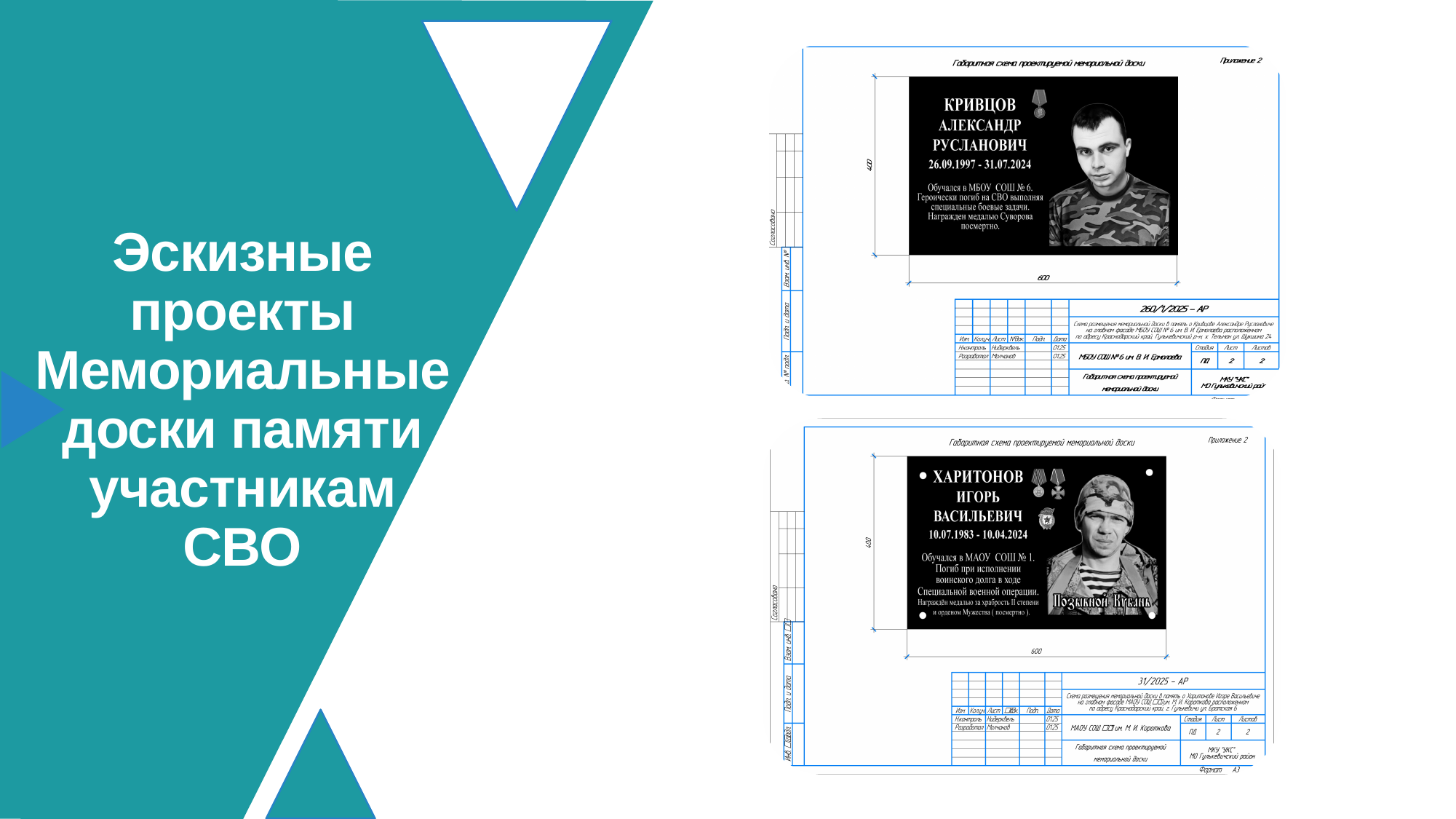

# Эскизные проекты Мемориальные доски памяти участникам СВО